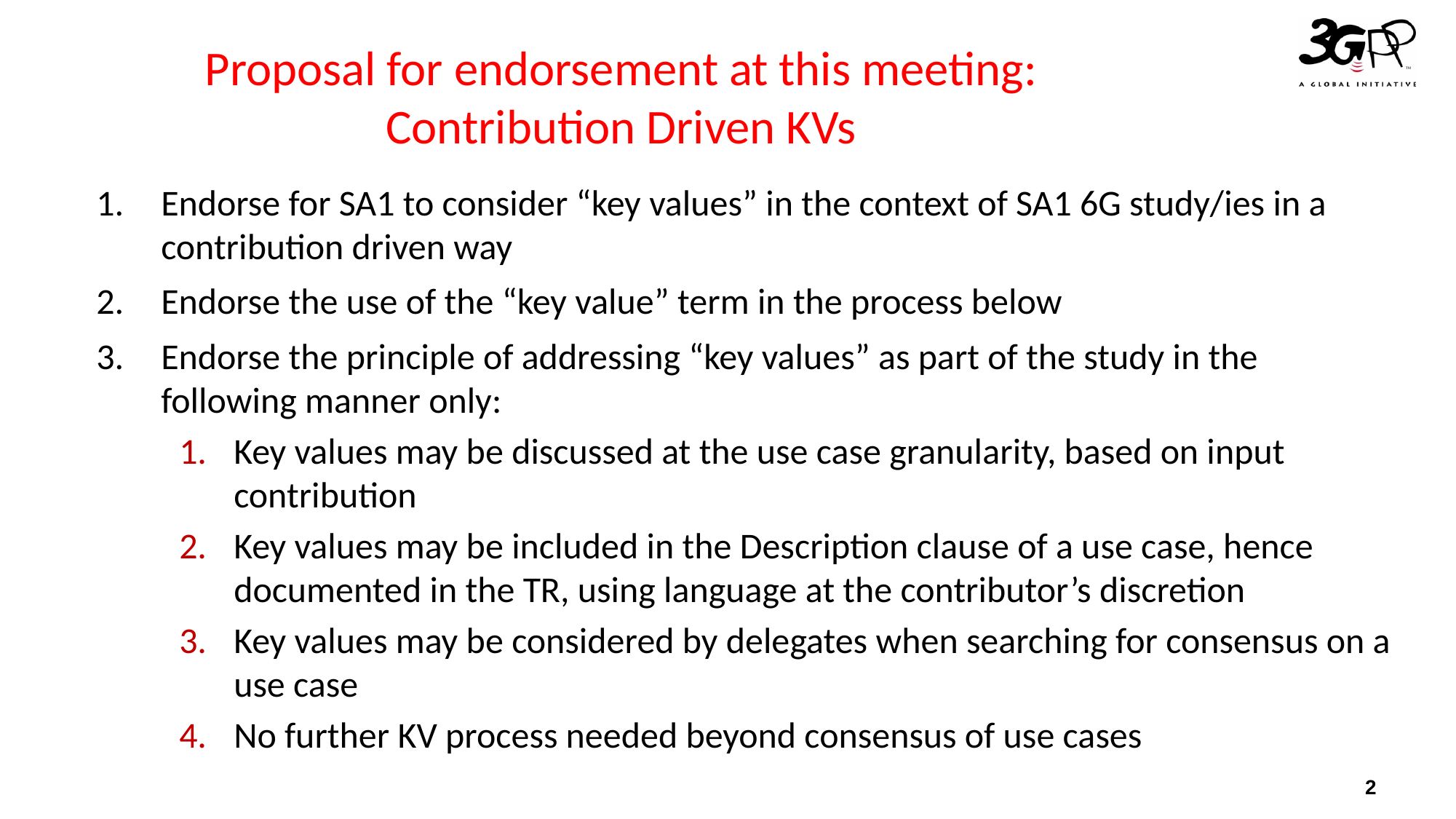

# Proposal for endorsement at this meeting: Contribution Driven KVs
Endorse for SA1 to consider “key values” in the context of SA1 6G study/ies in a contribution driven way
Endorse the use of the “key value” term in the process below
Endorse the principle of addressing “key values” as part of the study in the following manner only:
Key values may be discussed at the use case granularity, based on input contribution
Key values may be included in the Description clause of a use case, hence documented in the TR, using language at the contributor’s discretion
Key values may be considered by delegates when searching for consensus on a use case
No further KV process needed beyond consensus of use cases